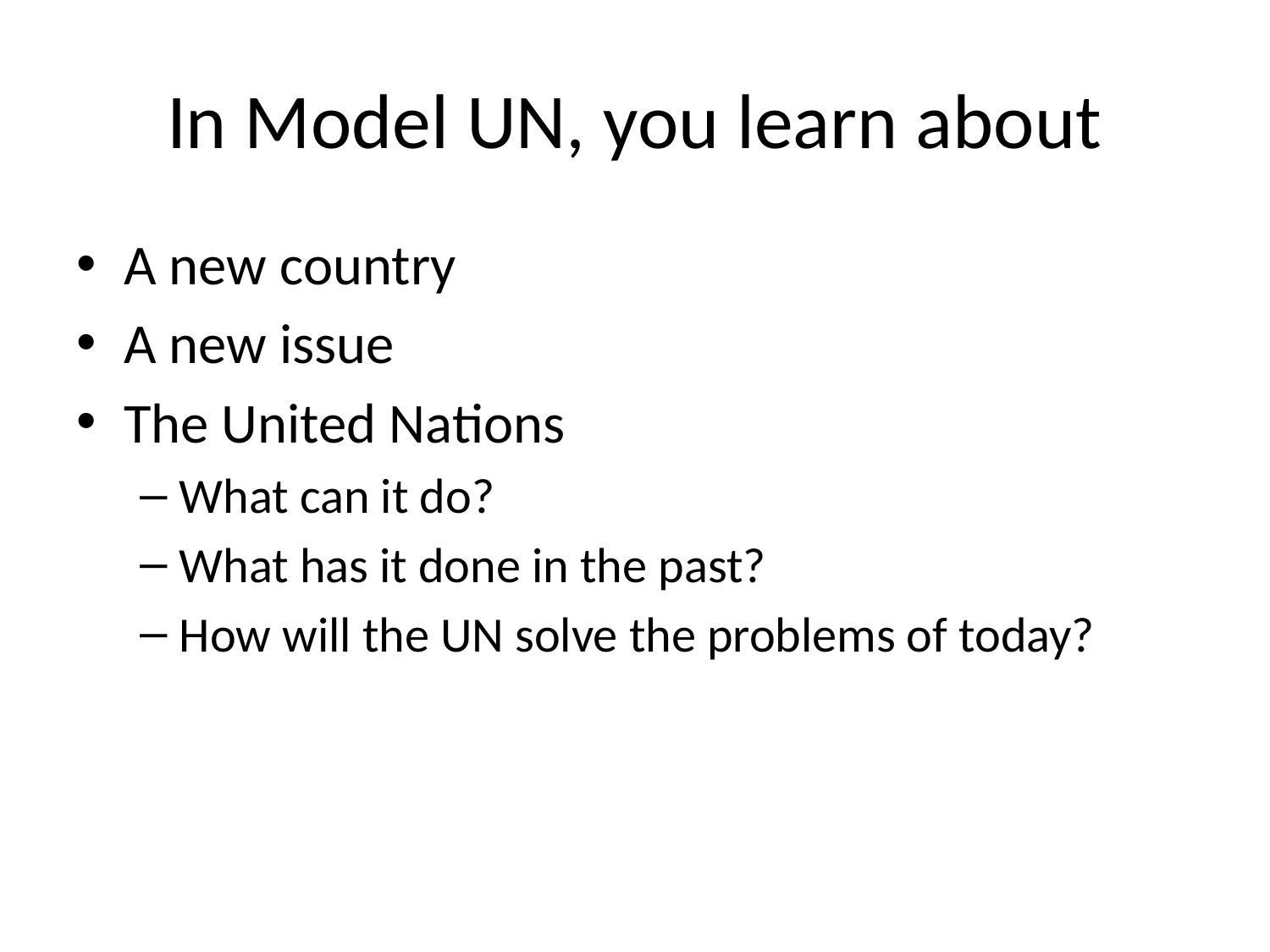

# In Model UN, you learn about
A new country
A new issue
The United Nations
What can it do?
What has it done in the past?
How will the UN solve the problems of today?